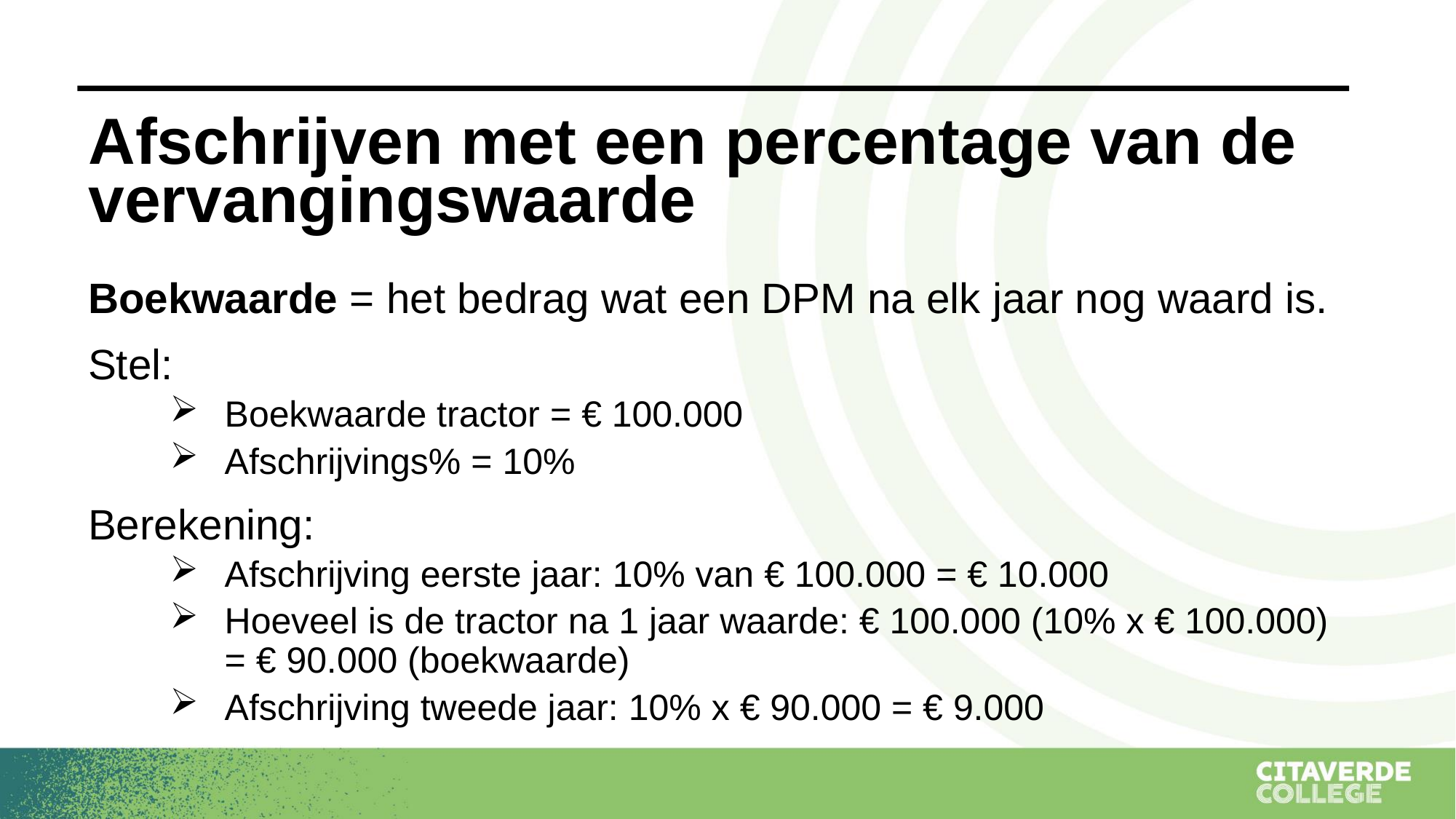

# Afschrijven met een percentage van de vervangingswaarde
Boekwaarde = het bedrag wat een DPM na elk jaar nog waard is.
Stel:
Boekwaarde tractor = € 100.000
Afschrijvings% = 10%
Berekening:
Afschrijving eerste jaar: 10% van € 100.000 = € 10.000
Hoeveel is de tractor na 1 jaar waarde: € 100.000 (10% x € 100.000) = € 90.000 (boekwaarde)
Afschrijving tweede jaar: 10% x € 90.000 = € 9.000